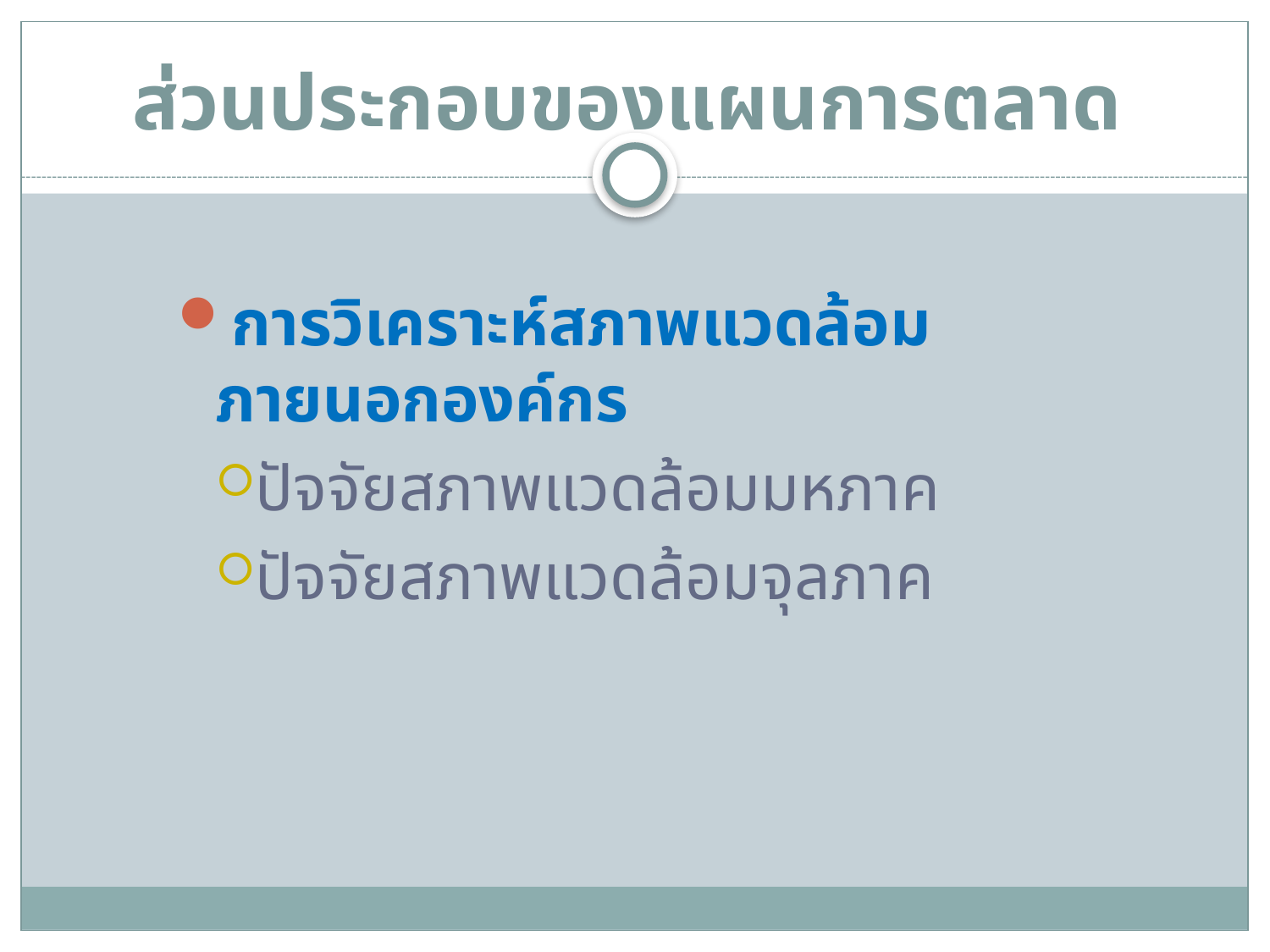

# ส่วนประกอบของแผนการตลาด
การวิเคราะห์สภาพแวดล้อมภายนอกองค์กร
ปัจจัยสภาพแวดล้อมมหภาค
ปัจจัยสภาพแวดล้อมจุลภาค